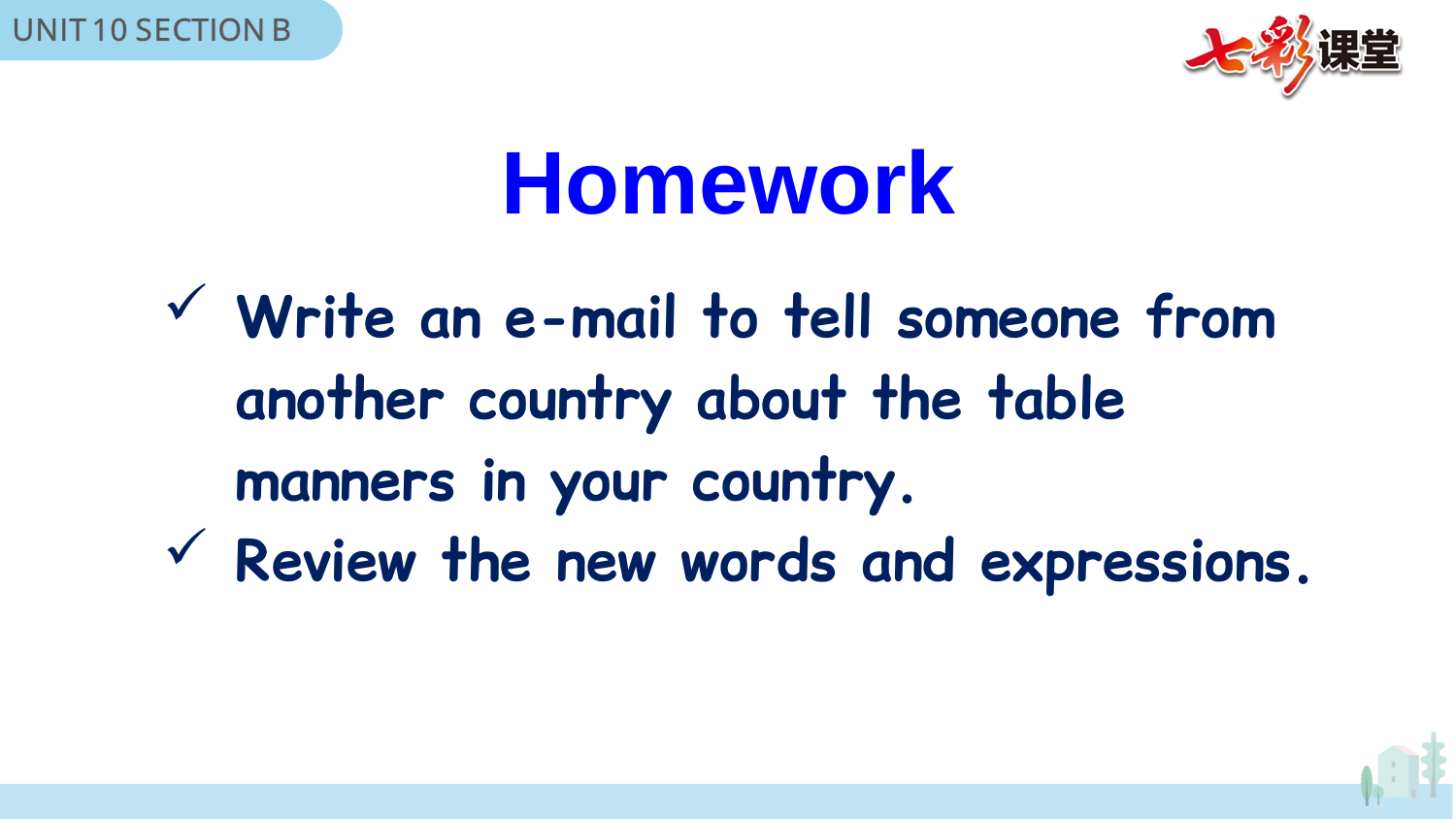

Homework
Write an e-mail to tell someone from another country about the table manners in your country.
Review the new words and expressions.